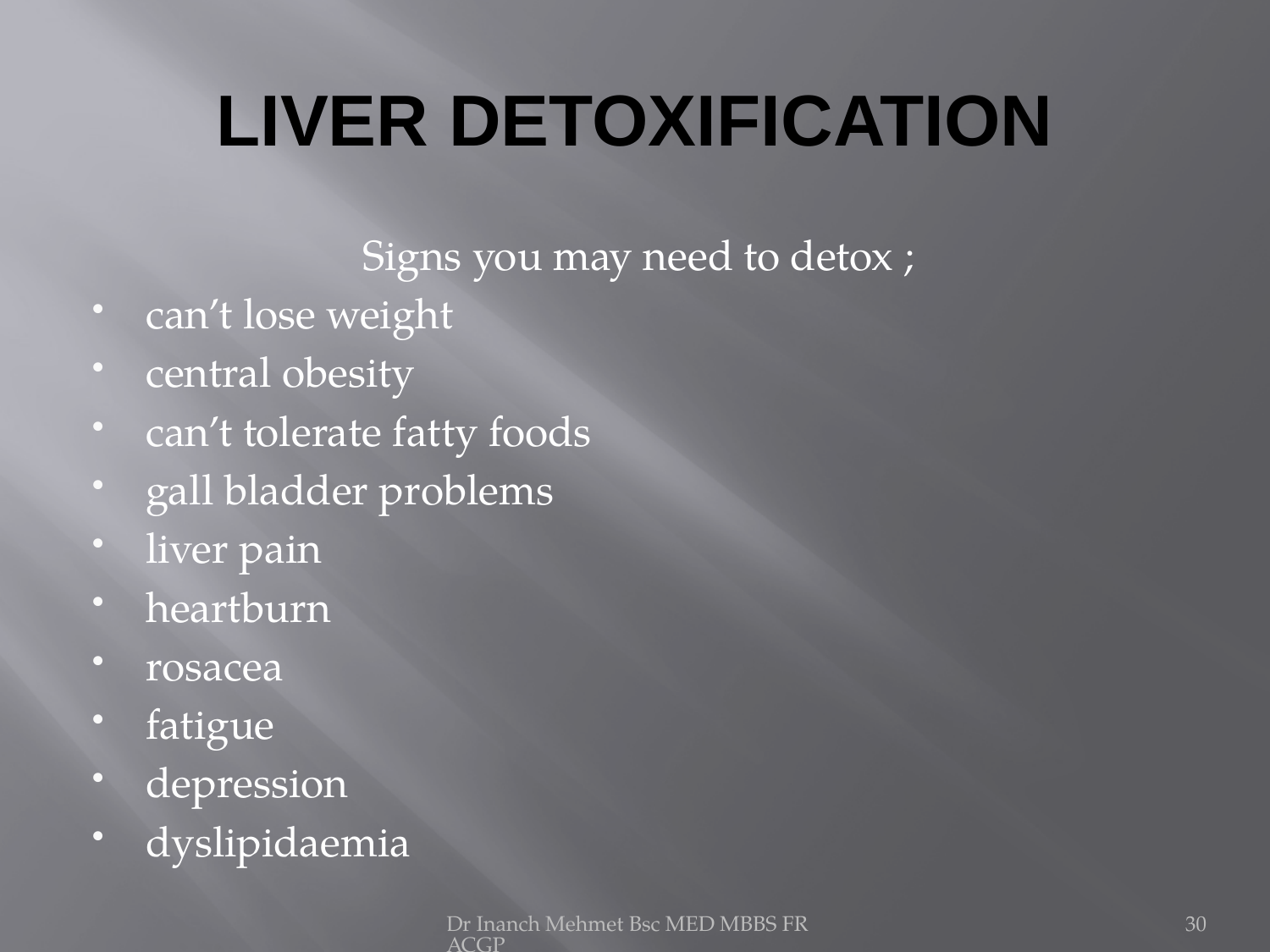

# LIVER DETOXIFICATION
Signs you may need to detox ;
can’t lose weight
central obesity
can’t tolerate fatty foods
gall bladder problems
liver pain
heartburn
rosacea
fatigue
depression
dyslipidaemia

Dr Inanch Mehmet Bsc MED MBBS FRACGP
30